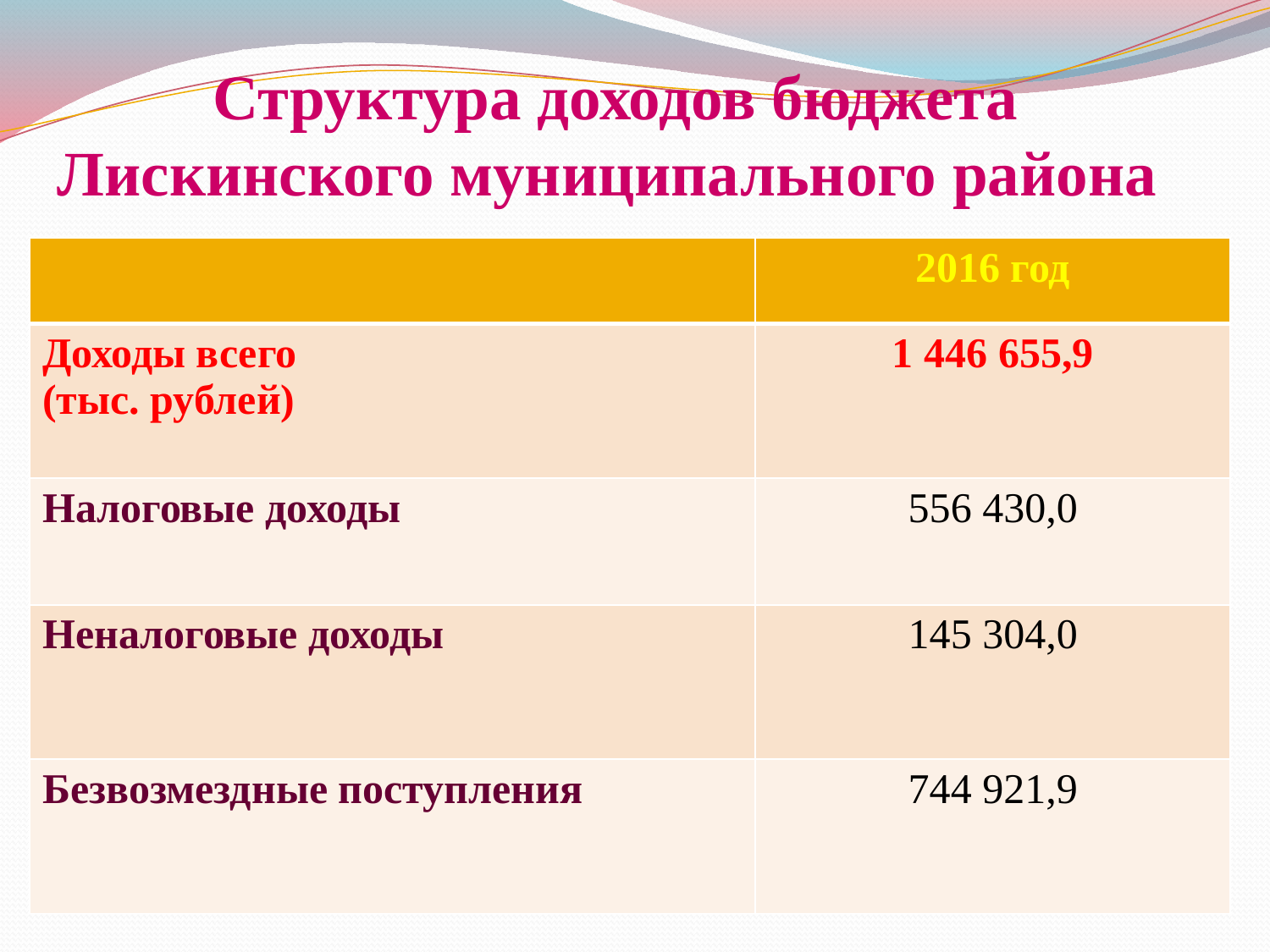

# Структура доходов бюджета Лискинского муниципального района
|  | 2016 год |
| --- | --- |
| Доходы всего (тыс. рублей) | 1 446 655,9 |
| Налоговые доходы | 556 430,0 |
| Неналоговые доходы | 145 304,0 |
| Безвозмездные поступления | 744 921,9 |